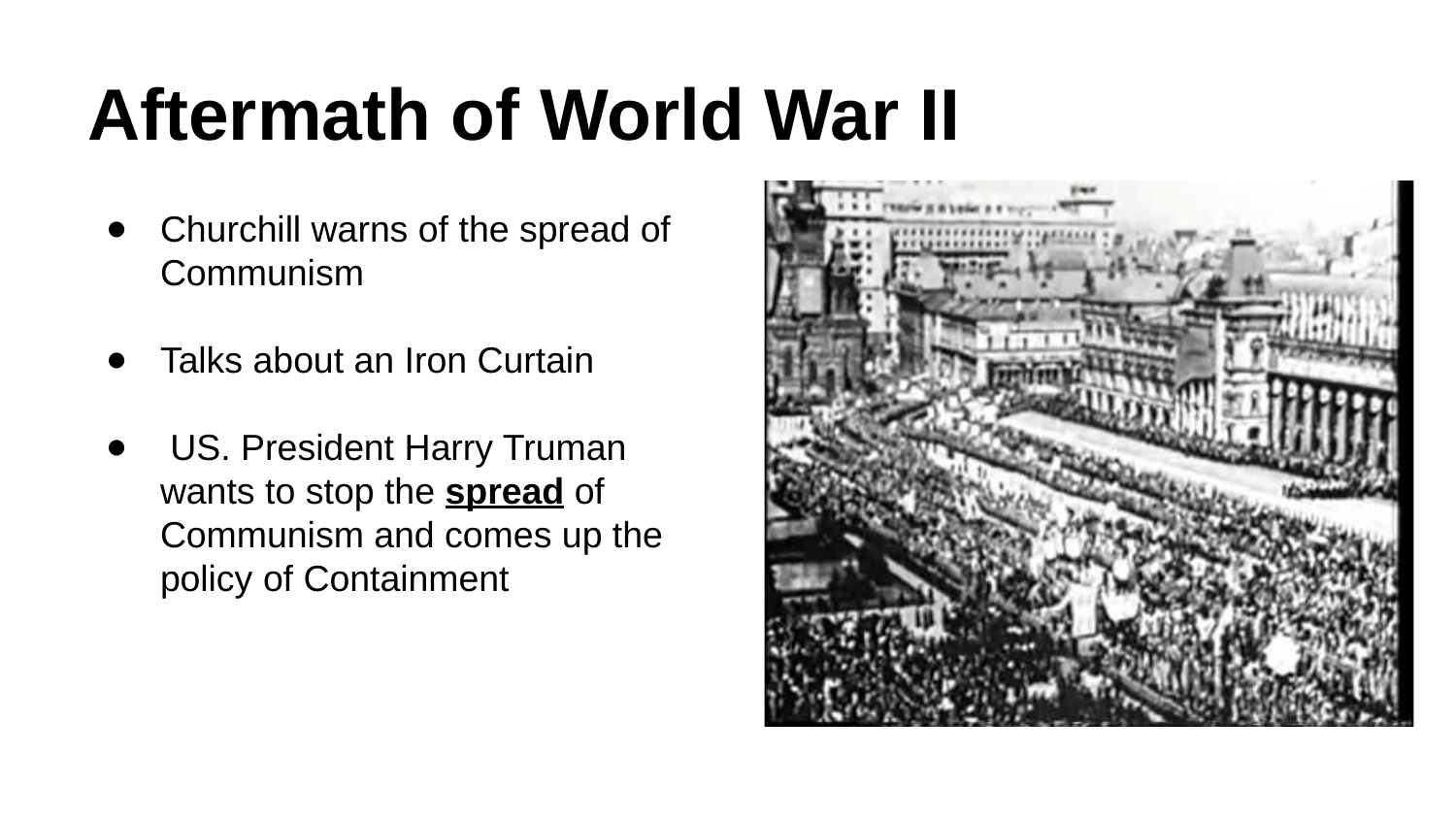

# Aftermath of World War II

Churchill warns of the spread of Communism

Talks about an Iron Curtain

 US. President Harry Truman wants to stop the spread of Communism and comes up the policy of Containment